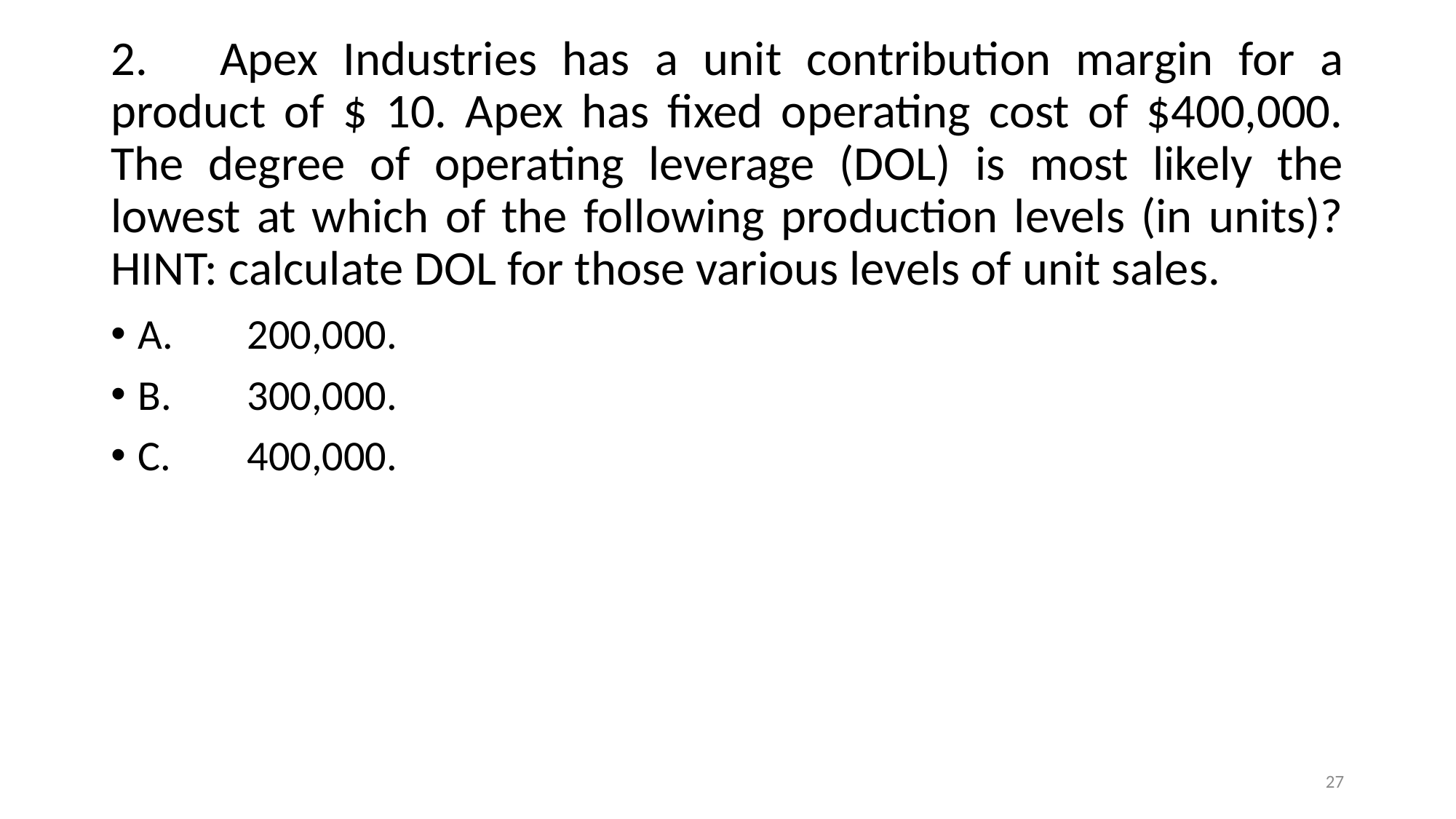

# 2.	Apex Industries has a unit contribution margin for a product of $ 10. Apex has fixed operating cost of $400,000. The degree of operating leverage (DOL) is most likely the lowest at which of the following production levels (in units)? HINT: calculate DOL for those various levels of unit sales.
A.	200,000.
B.	300,000.
C.	400,000.
27